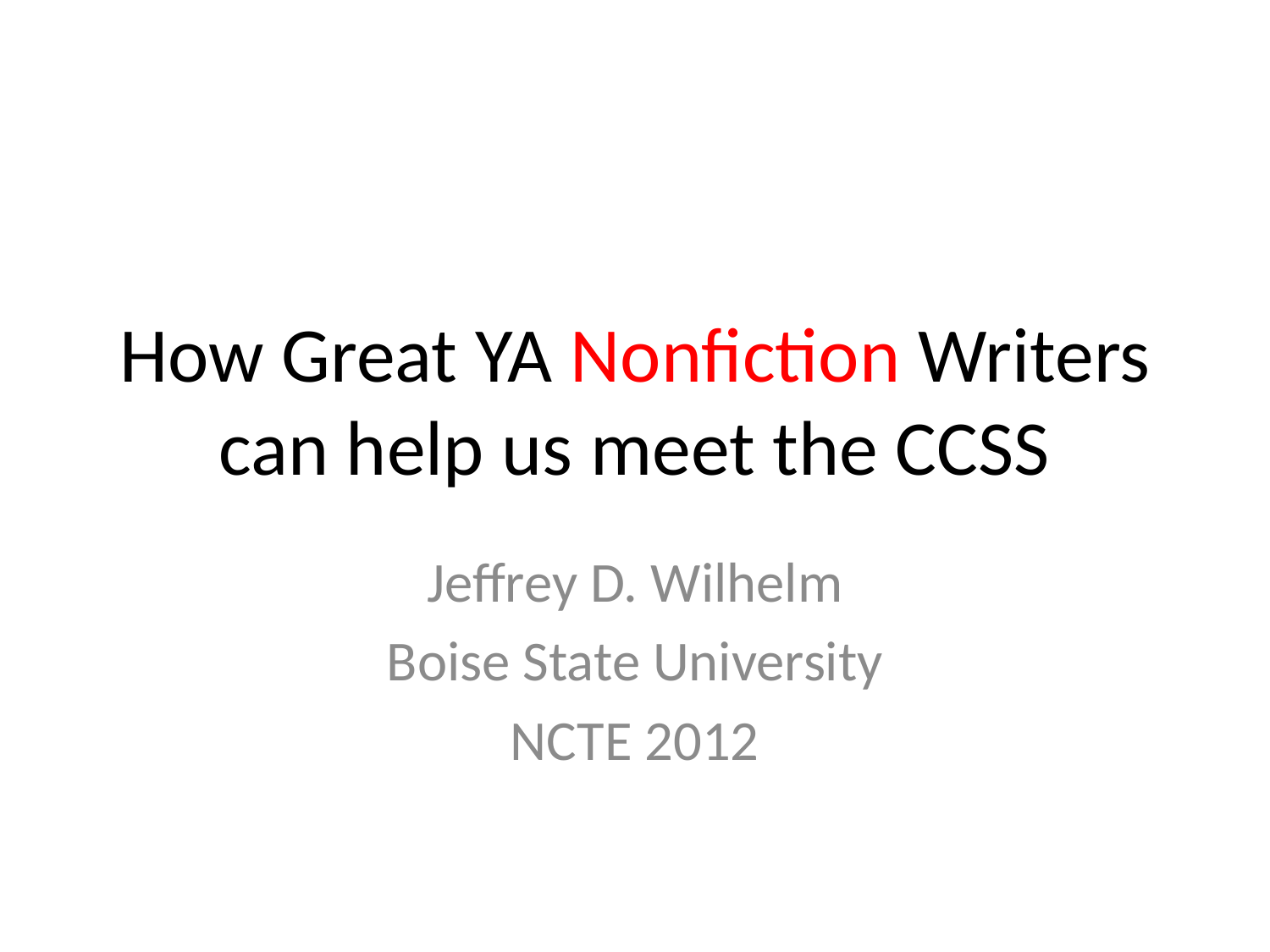

# How Great YA Nonfiction Writers can help us meet the CCSS
Jeffrey D. Wilhelm
Boise State University
NCTE 2012